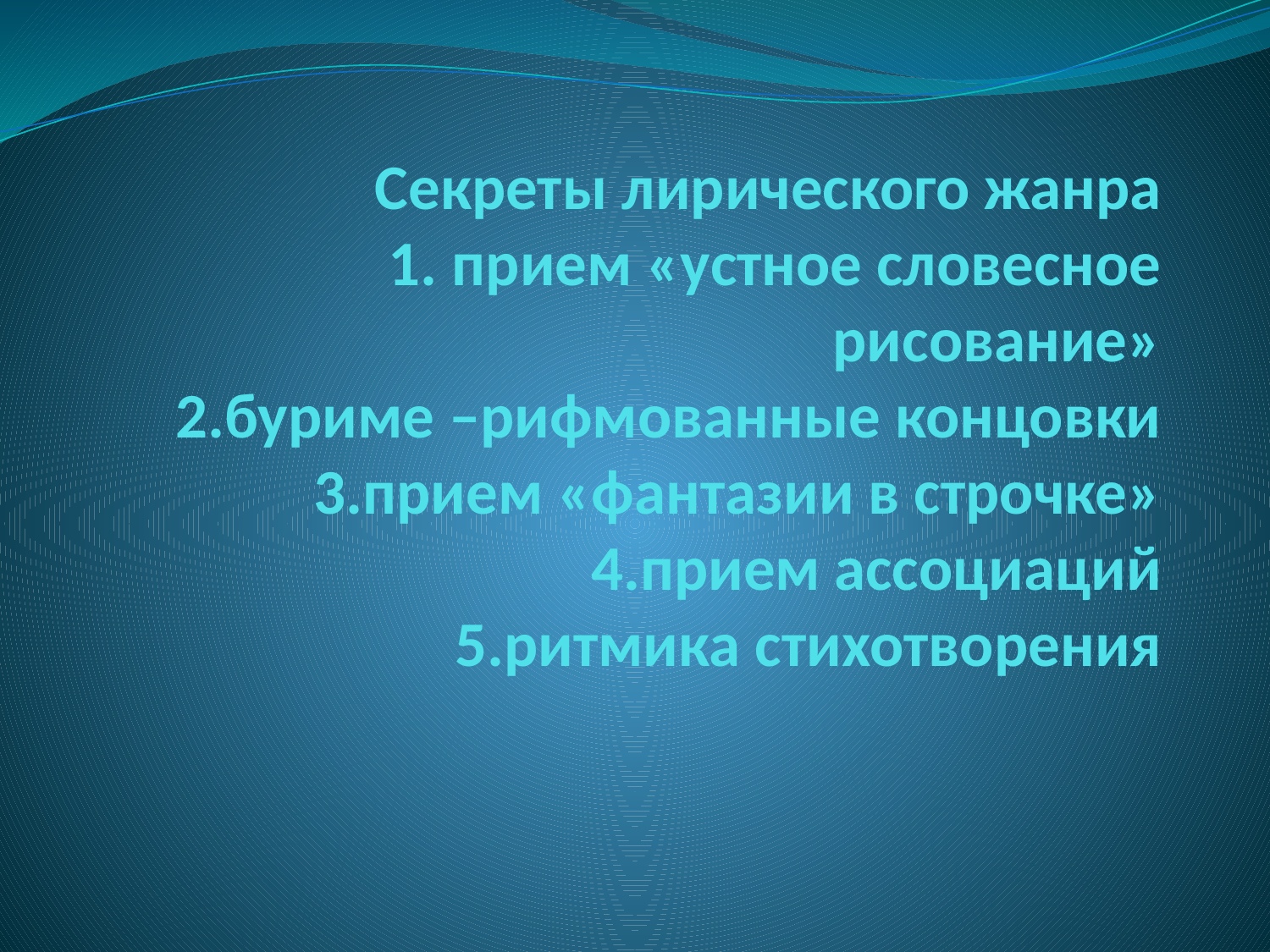

# Секреты лирического жанра 1. прием «устное словесное рисование» 2.буриме –рифмованные концовки 3.прием «фантазии в строчке» 4.прием ассоциаций 5.ритмика стихотворения